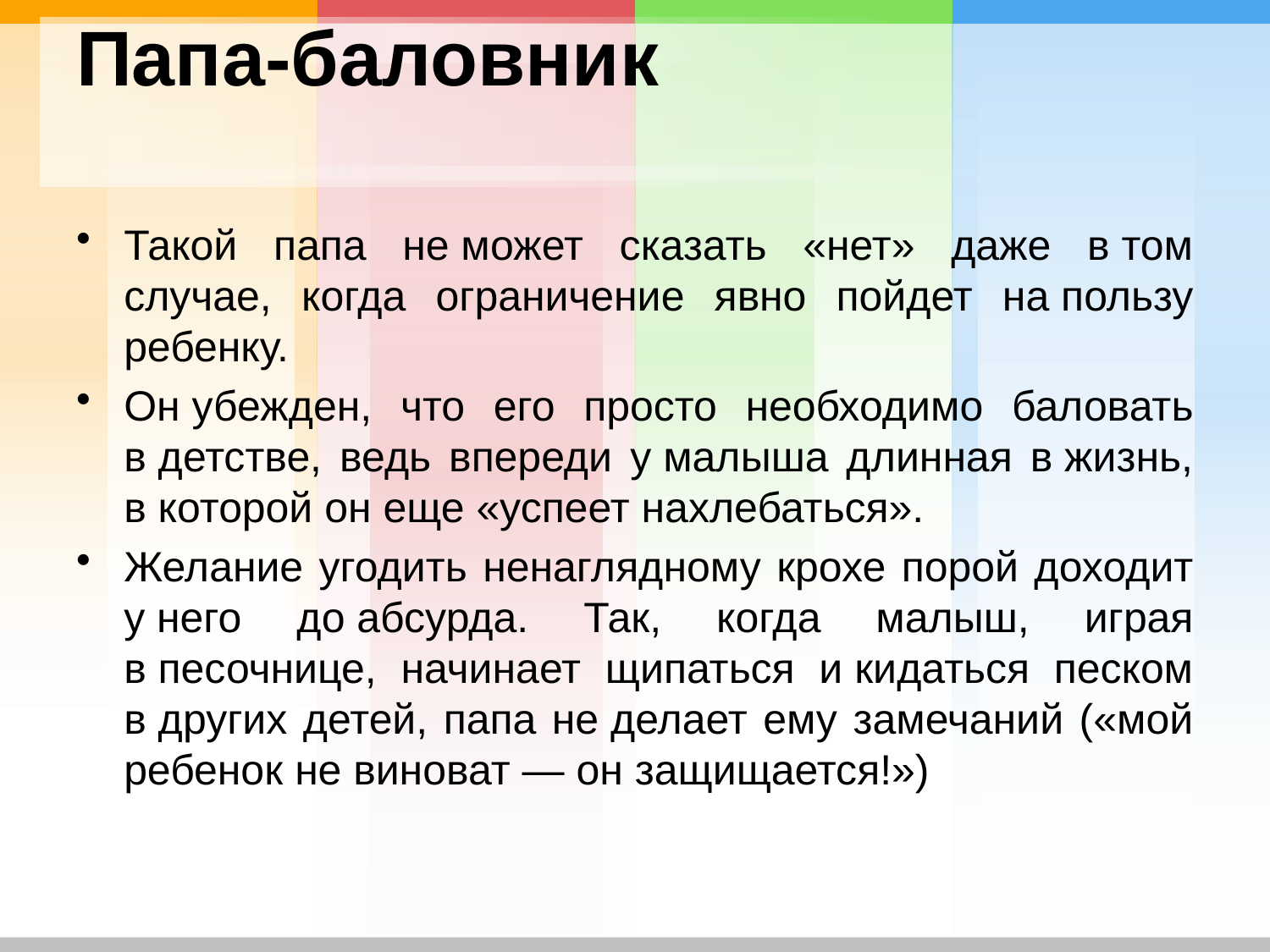

# Папа-баловник
Такой папа не может сказать «нет» даже в том случае, когда ограничение явно пойдет на пользу ребенку.
Он убежден, что его просто необходимо баловать в детстве, ведь впереди у малыша длинная в жизнь, в которой он еще «успеет нахлебаться».
Желание угодить ненаглядному крохе порой доходит у него до абсурда. Так, когда малыш, играя в песочнице, начинает щипаться и кидаться песком в других детей, папа не делает ему замечаний («мой ребенок не виноват — он защищается!»)